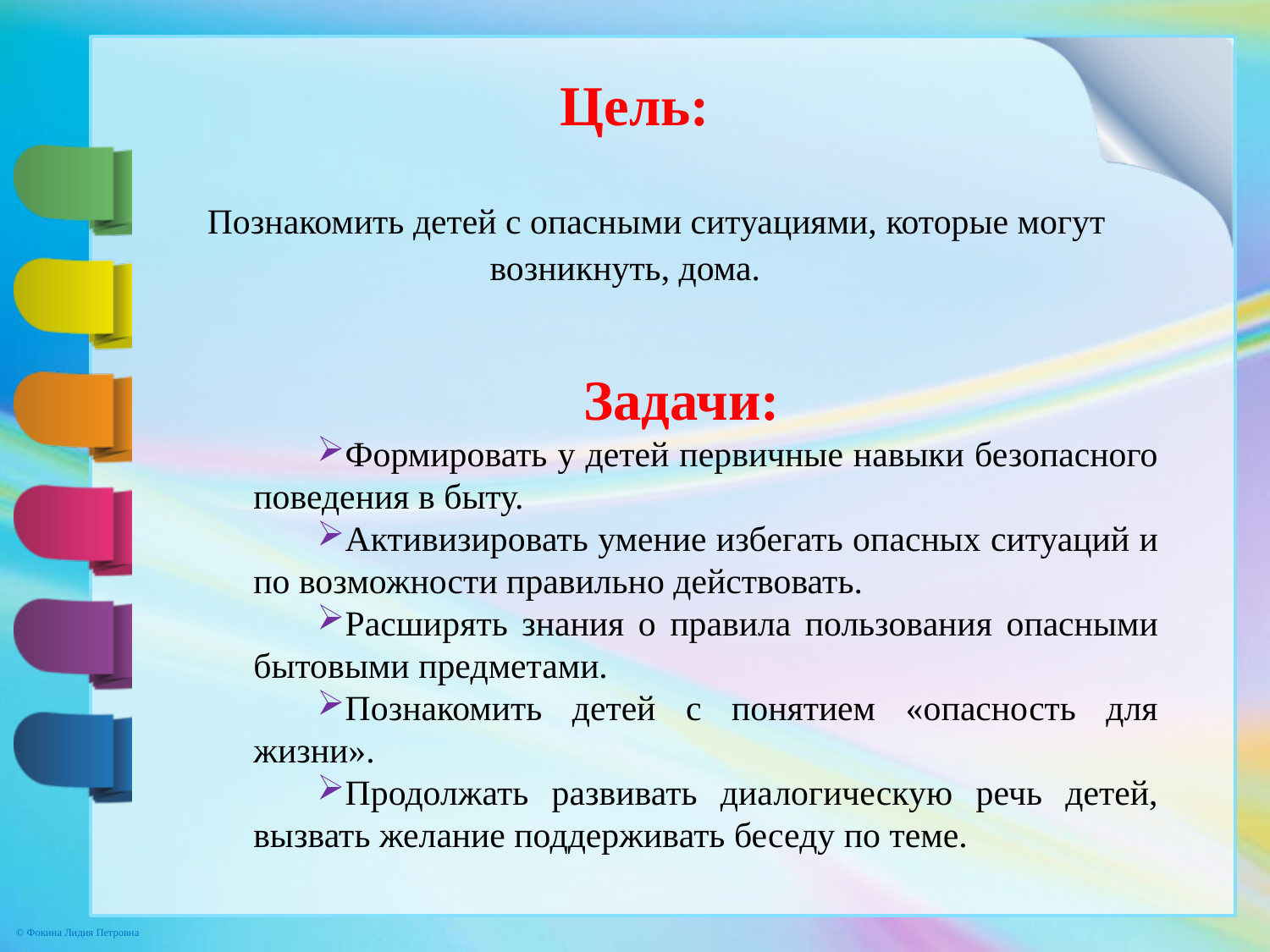

Цель:
Познакомить детей с опасными ситуациями, которые могут возникнуть, дома.

 Задачи:
Формировать у детей первичные навыки безопасного поведения в быту.
Активизировать умение избегать опасных ситуаций и по возможности правильно действовать.
Расширять знания о правила пользования опасными бытовыми предметами.
Познакомить детей с понятием «опасность для жизни».
Продолжать развивать диалогическую речь детей, вызвать желание поддерживать беседу по теме.